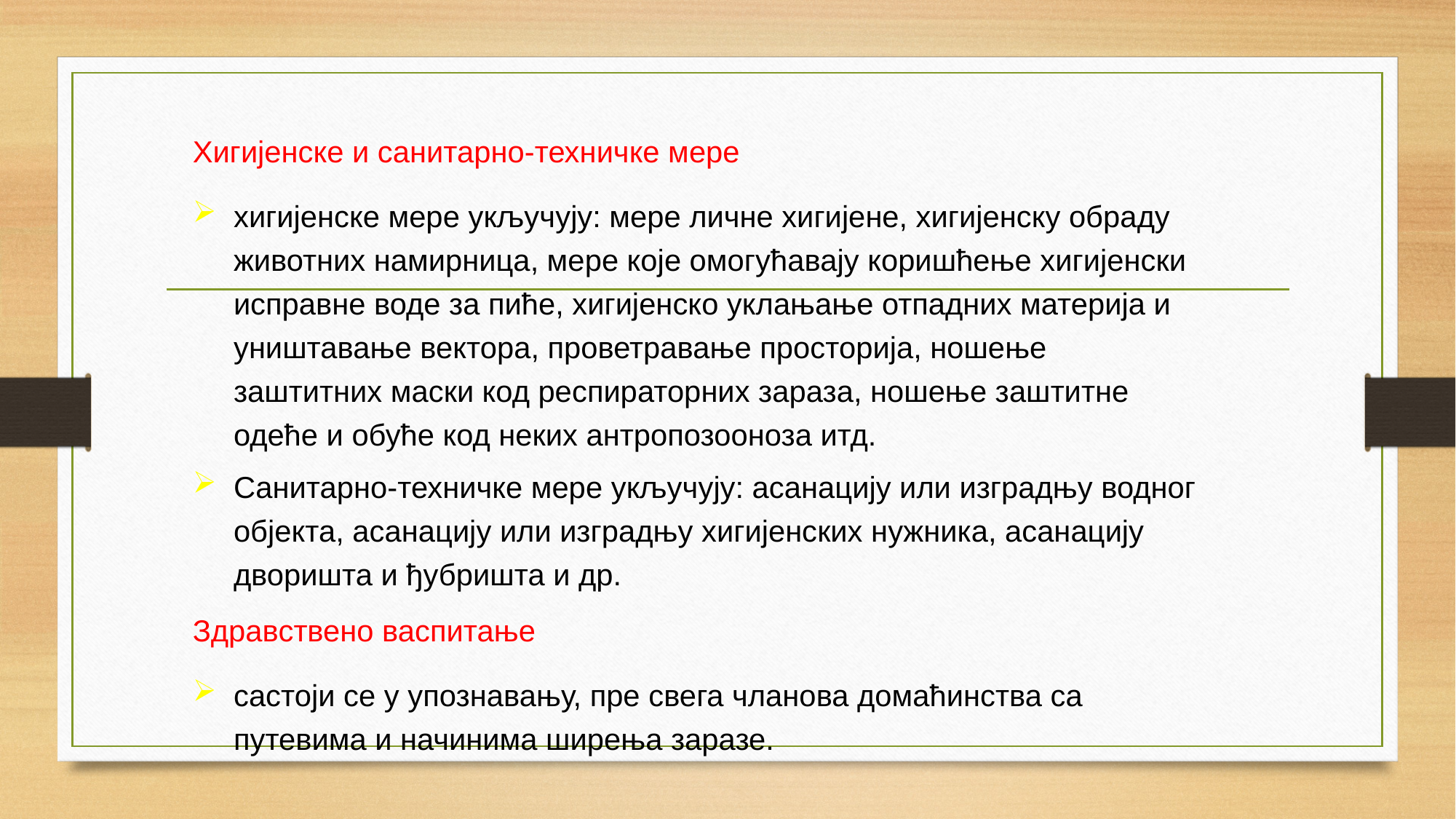

Хигијенске и санитарно-техничке мере
хигијенске мере укључују: мере личне хигијене, хигијенску обраду животних намирница, мере које омогућавају коришћење хигијенски исправне воде за пиће, хигијенско уклањање отпадних материја и уништавање вектора, проветравање просторија, ношење заштитних маски код респираторних зараза, ношење заштитне одеће и обуће код неких антропозооноза итд.
Санитарно-техничке мере укључују: асанацију или изградњу водног објекта, асанацију или изградњу хигијенских нужника, асанацију дворишта и ђубришта и др.
Здравствено васпитање
састоји се у упознавању, пре свега чланова домаћинства са путевима и начинима ширења заразе.